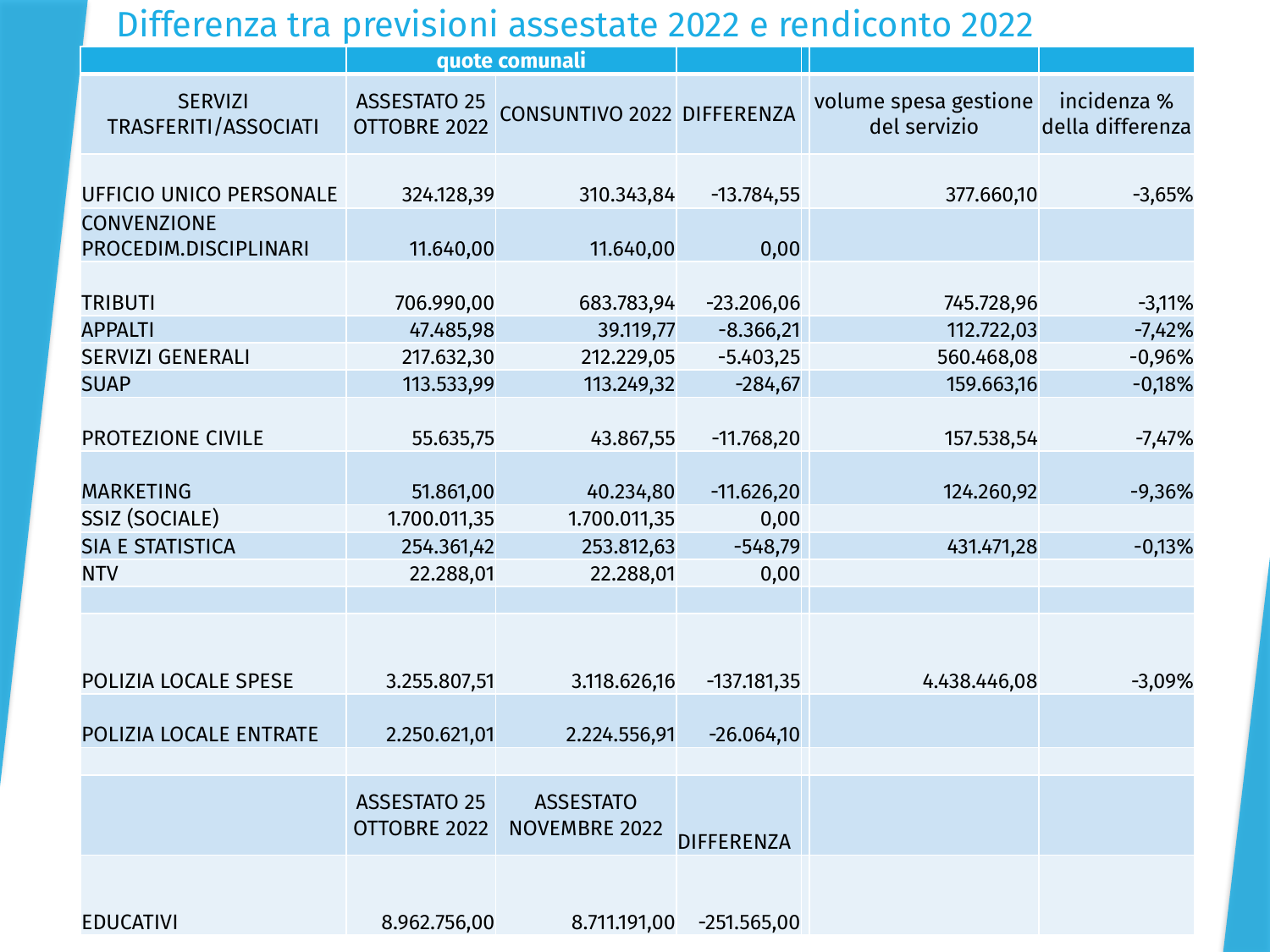

# Differenza tra previsioni assestate 2022 e rendiconto 2022
|  | quote comunali |  |  |  |  |  |
| --- | --- | --- | --- | --- | --- | --- |
| SERVIZI TRASFERITI/ASSOCIATI | ASSESTATO 25 OTTOBRE 2022 | CONSUNTIVO 2022 | DIFFERENZA |  | volume spesa gestione del servizio | incidenza % della differenza |
| UFFICIO UNICO PERSONALE | 324.128,39 | 310.343,84 | -13.784,55 |  | 377.660,10 | -3,65% |
| CONVENZIONE PROCEDIM.DISCIPLINARI | 11.640,00 | 11.640,00 | 0,00 |  |  |  |
| TRIBUTI | 706.990,00 | 683.783,94 | -23.206,06 |  | 745.728,96 | -3,11% |
| APPALTI | 47.485,98 | 39.119,77 | -8.366,21 |  | 112.722,03 | -7,42% |
| SERVIZI GENERALI | 217.632,30 | 212.229,05 | -5.403,25 |  | 560.468,08 | -0,96% |
| SUAP | 113.533,99 | 113.249,32 | -284,67 |  | 159.663,16 | -0,18% |
| PROTEZIONE CIVILE | 55.635,75 | 43.867,55 | -11.768,20 |  | 157.538,54 | -7,47% |
| MARKETING | 51.861,00 | 40.234,80 | -11.626,20 |  | 124.260,92 | -9,36% |
| SSIZ (SOCIALE) | 1.700.011,35 | 1.700.011,35 | 0,00 |  |  |  |
| SIA E STATISTICA | 254.361,42 | 253.812,63 | -548,79 |  | 431.471,28 | -0,13% |
| NTV | 22.288,01 | 22.288,01 | 0,00 |  |  |  |
|  |  |  |  |  |  |  |
| POLIZIA LOCALE SPESE | 3.255.807,51 | 3.118.626,16 | -137.181,35 |  | 4.438.446,08 | -3,09% |
| POLIZIA LOCALE ENTRATE | 2.250.621,01 | 2.224.556,91 | -26.064,10 |  |  |  |
|  |  |  |  |  |  |  |
|  | ASSESTATO 25 OTTOBRE 2022 | ASSESTATO NOVEMBRE 2022 | DIFFERENZA |  |  |  |
| EDUCATIVI | 8.962.756,00 | 8.711.191,00 | -251.565,00 |  |  |  |